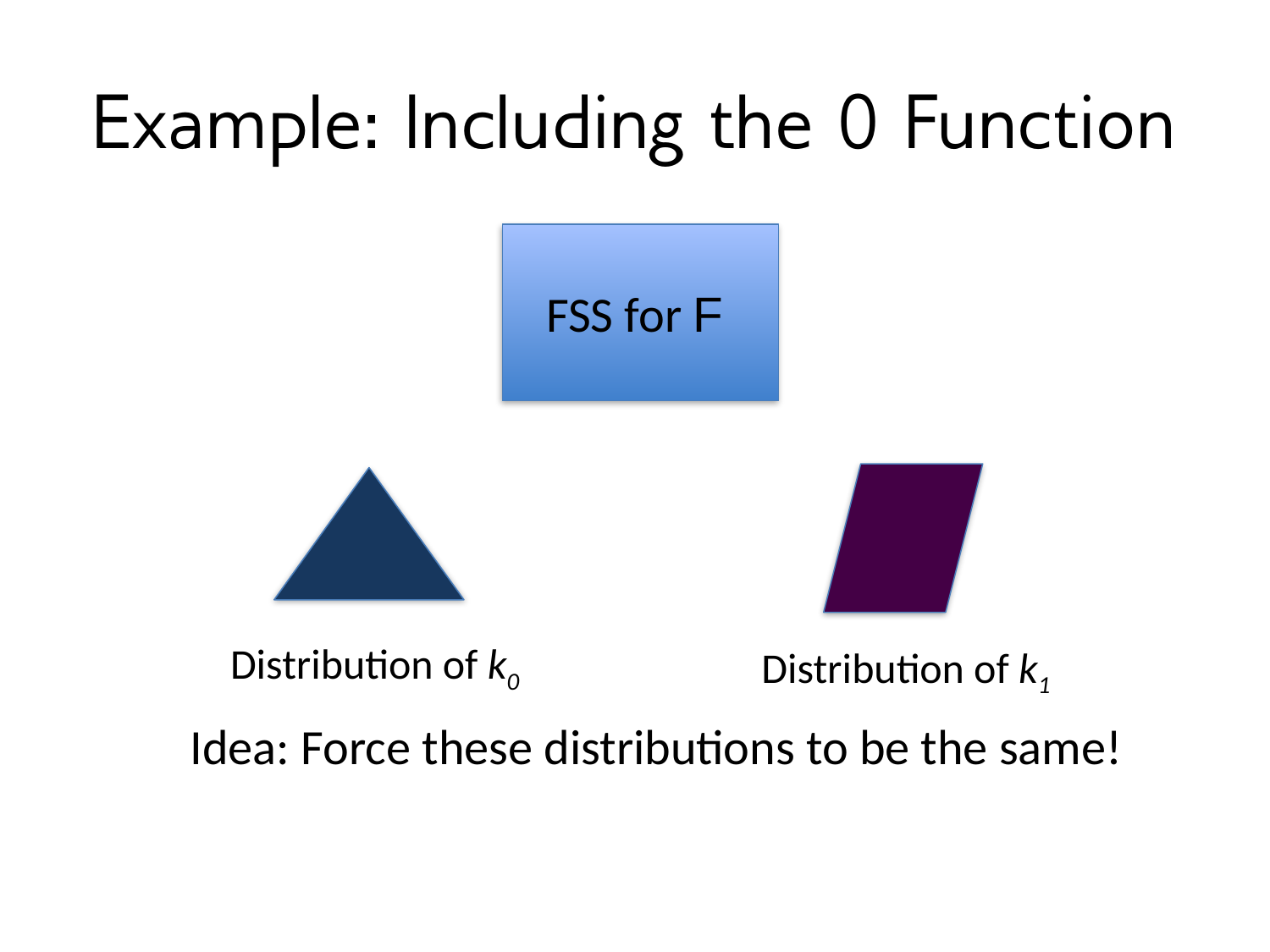

# Example: Including the 0 Function
FSS for F

Distribution of k0
Distribution of k1
Idea: Force these distributions to be the same!